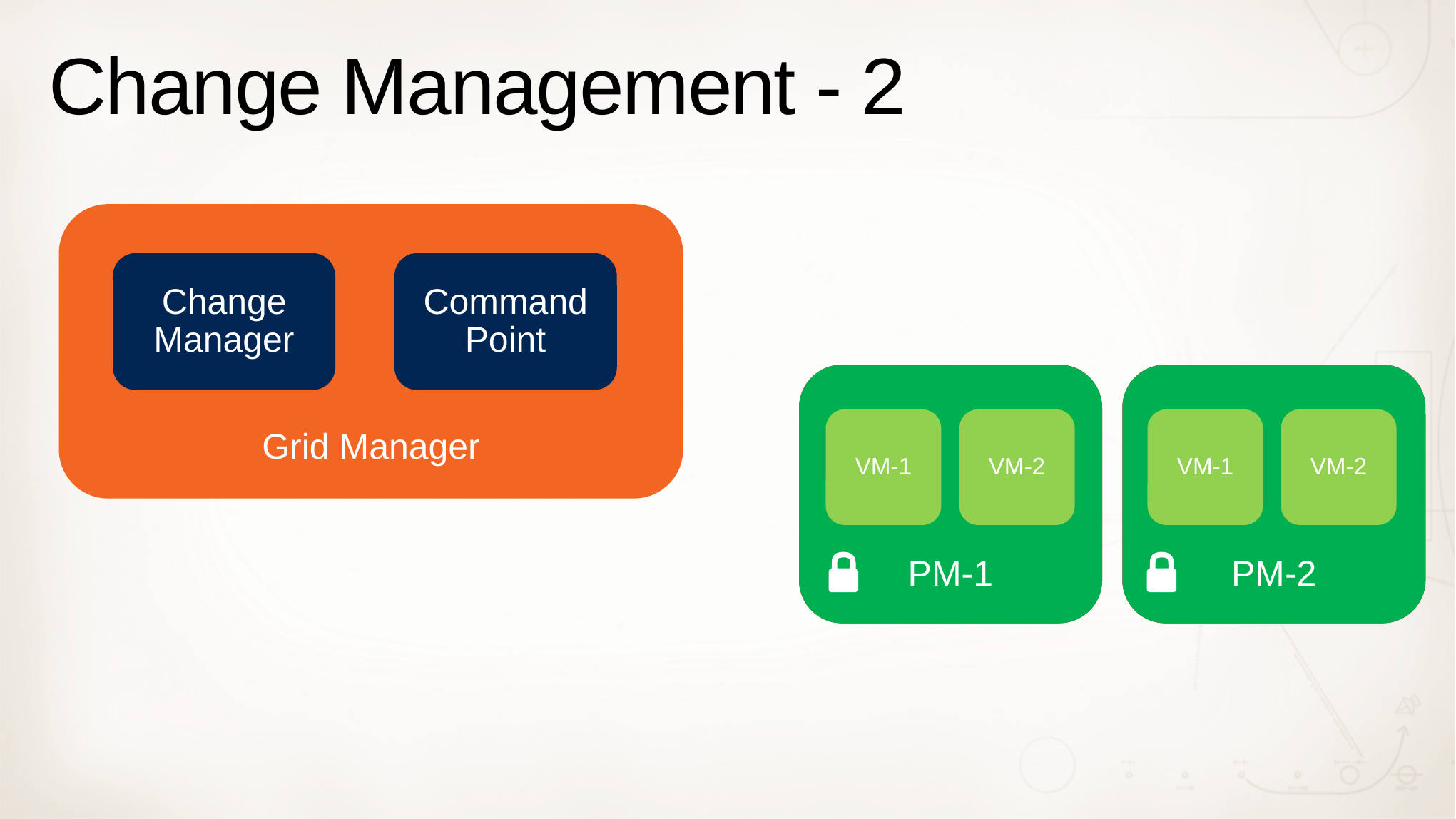

# Change Management - 2
Grid Manager
Change Manager
Command Point
PM-1
PM-1
PM-2
PM-2
VM-1
VM-1
VM-2
VM-2